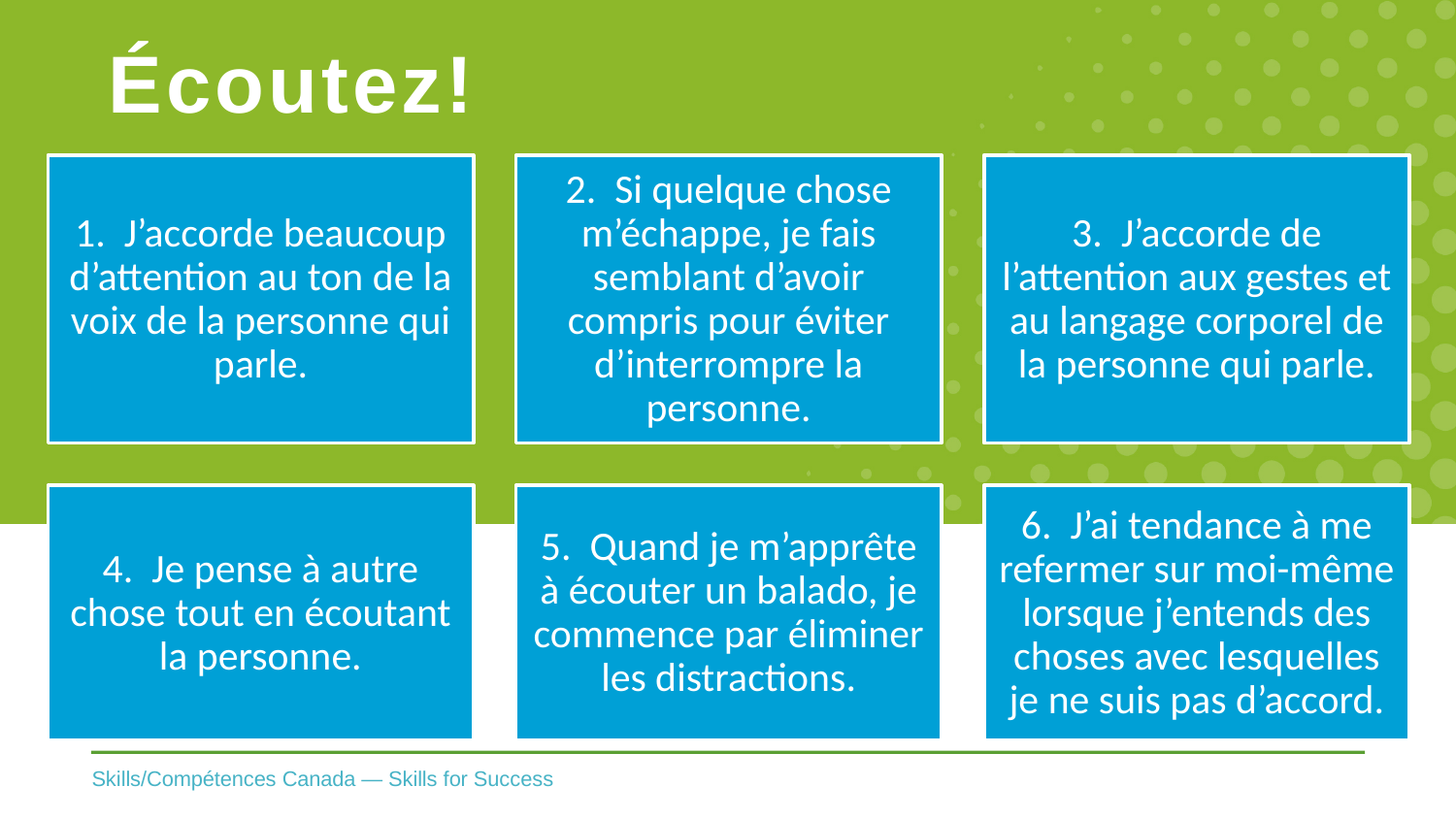

# Écoutez!
1.  J’accorde beaucoup d’attention au ton de la voix de la personne qui parle.
2.  Si quelque chose m’échappe, je fais semblant d’avoir compris pour éviter d’interrompre la personne.
3.  J’accorde de l’attention aux gestes et au langage corporel de la personne qui parle.
4.  Je pense à autre chose tout en écoutant la personne.
5.  Quand je m’apprête à écouter un balado, je commence par éliminer les distractions.
6.  J’ai tendance à me refermer sur moi-même lorsque j’entends des choses avec lesquelles je ne suis pas d’accord.